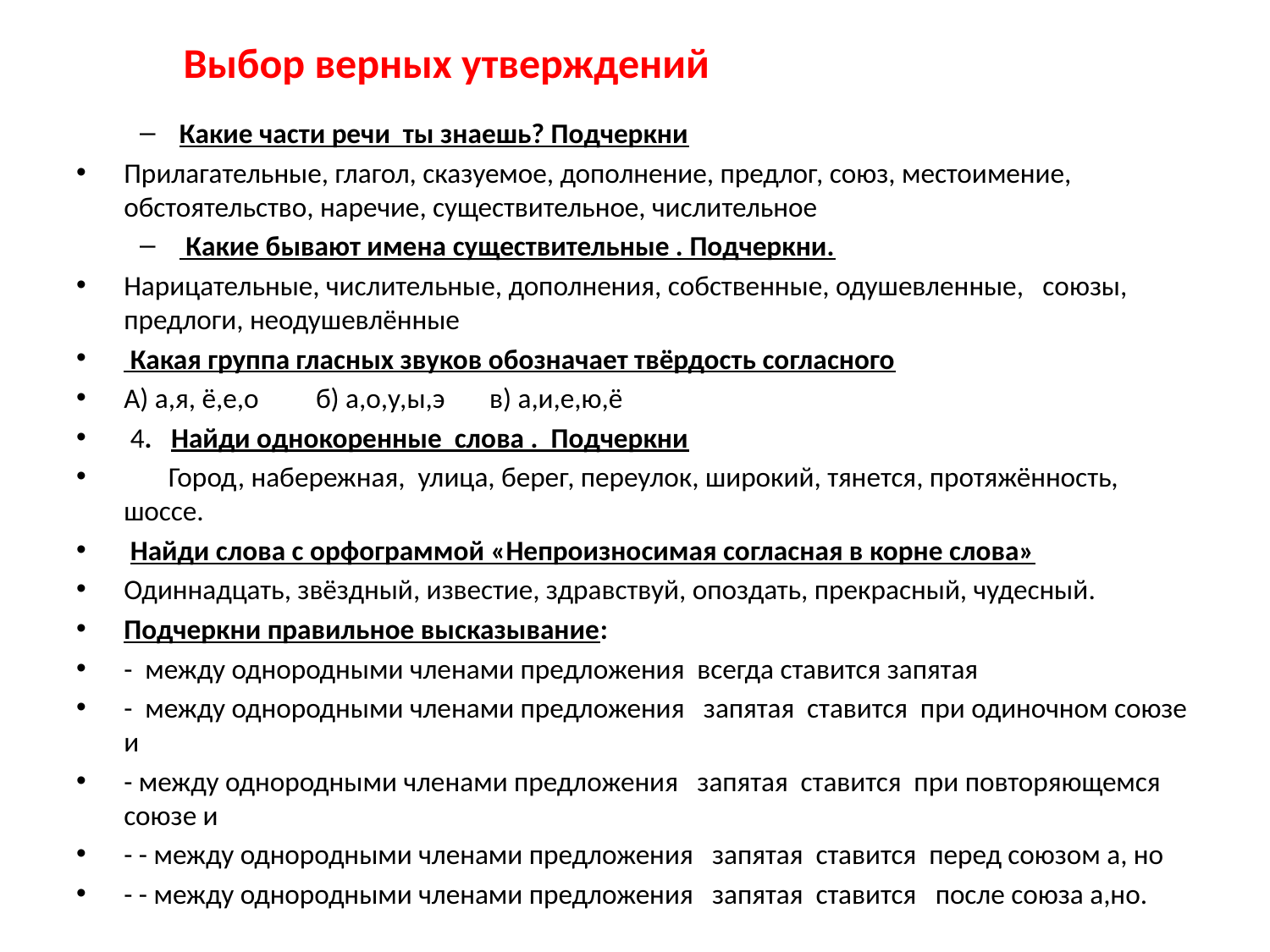

Выбор верных утверждений
Какие части речи  ты знаешь? Подчеркни
Прилагательные, глагол, сказуемое, дополнение, предлог, союз, местоимение, обстоятельство, наречие, существительное, числительное
 Какие бывают имена существительные . Подчеркни.
Нарицательные, числительные, дополнения, собственные, одушевленные,   союзы, предлоги, неодушевлённые
 Какая группа гласных звуков обозначает твёрдость согласного
А) а,я, ё,е,о         б) а,о,у,ы,э       в) а,и,е,ю,ё
 4.   Найди однокоренные  слова .  Подчеркни
       Город, набережная,  улица, берег, переулок, широкий, тянется, протяжённость, шоссе.
 Найди слова с орфограммой «Непроизносимая согласная в корне слова»
Одиннадцать, звёздный, известие, здравствуй, опоздать, прекрасный, чудесный.
Подчеркни правильное высказывание:
-  между однородными членами предложения  всегда ставится запятая
-  между однородными членами предложения   запятая  ставится  при одиночном союзе и
- между однородными членами предложения   запятая  ставится  при повторяющемся союзе и
- - между однородными членами предложения   запятая  ставится  перед союзом а, но
- - между однородными членами предложения   запятая  ставится   после союза а,но.